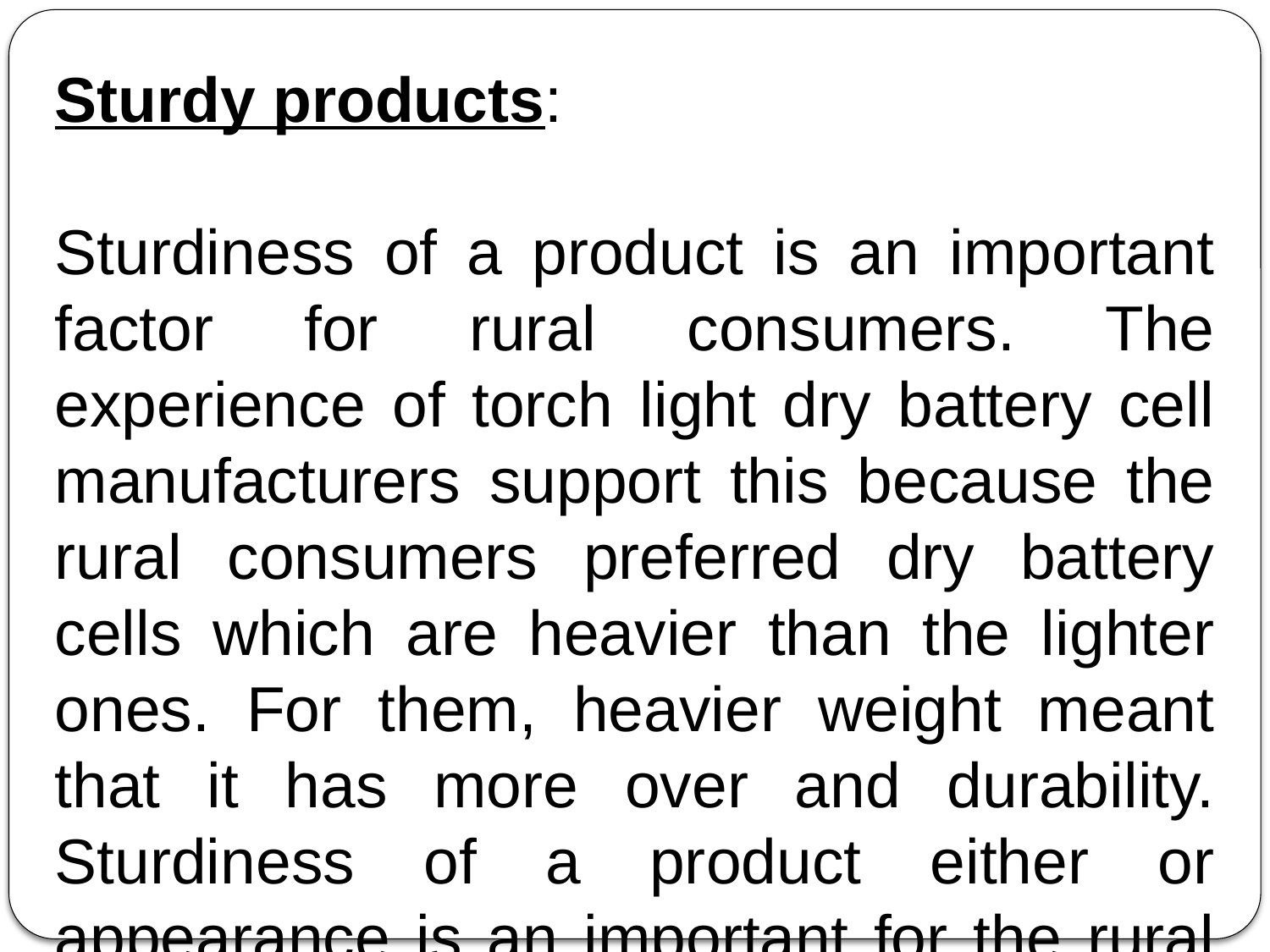

Sturdy products:

Sturdiness of a product is an important factor for rural consumers. The experience of torch light dry battery cell manufacturers support this because the rural consumers preferred dry battery cells which are heavier than the lighter ones. For them, heavier weight meant that it has more over and durability. Sturdiness of a product either or appearance is an important for the rural consumers.